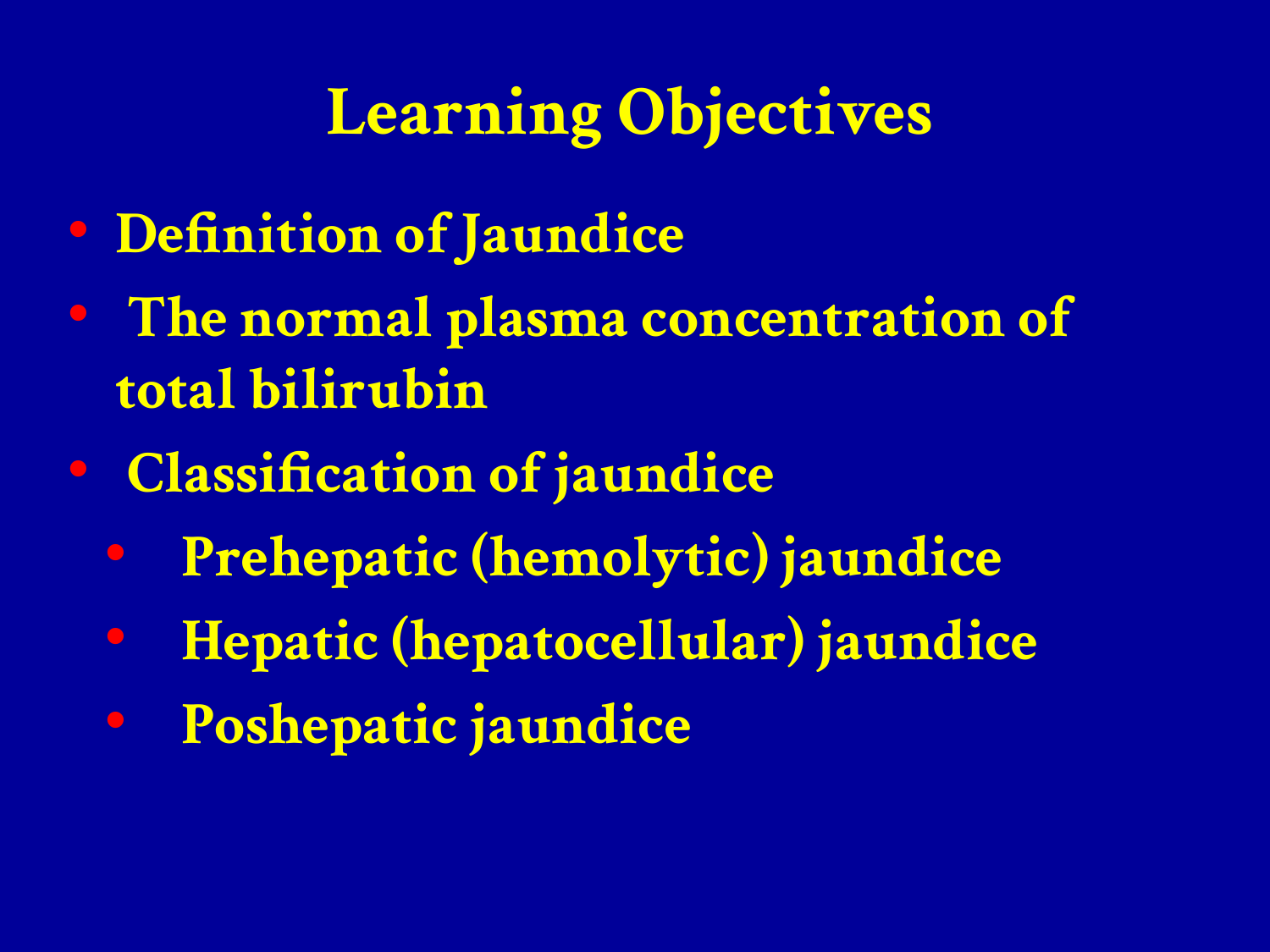

# Learning Objectives
Definition of Jaundice
 The normal plasma concentration of total bilirubin
 Classification of jaundice
 Prehepatic (hemolytic) jaundice
 Hepatic (hepatocellular) jaundice
 Poshepatic jaundice